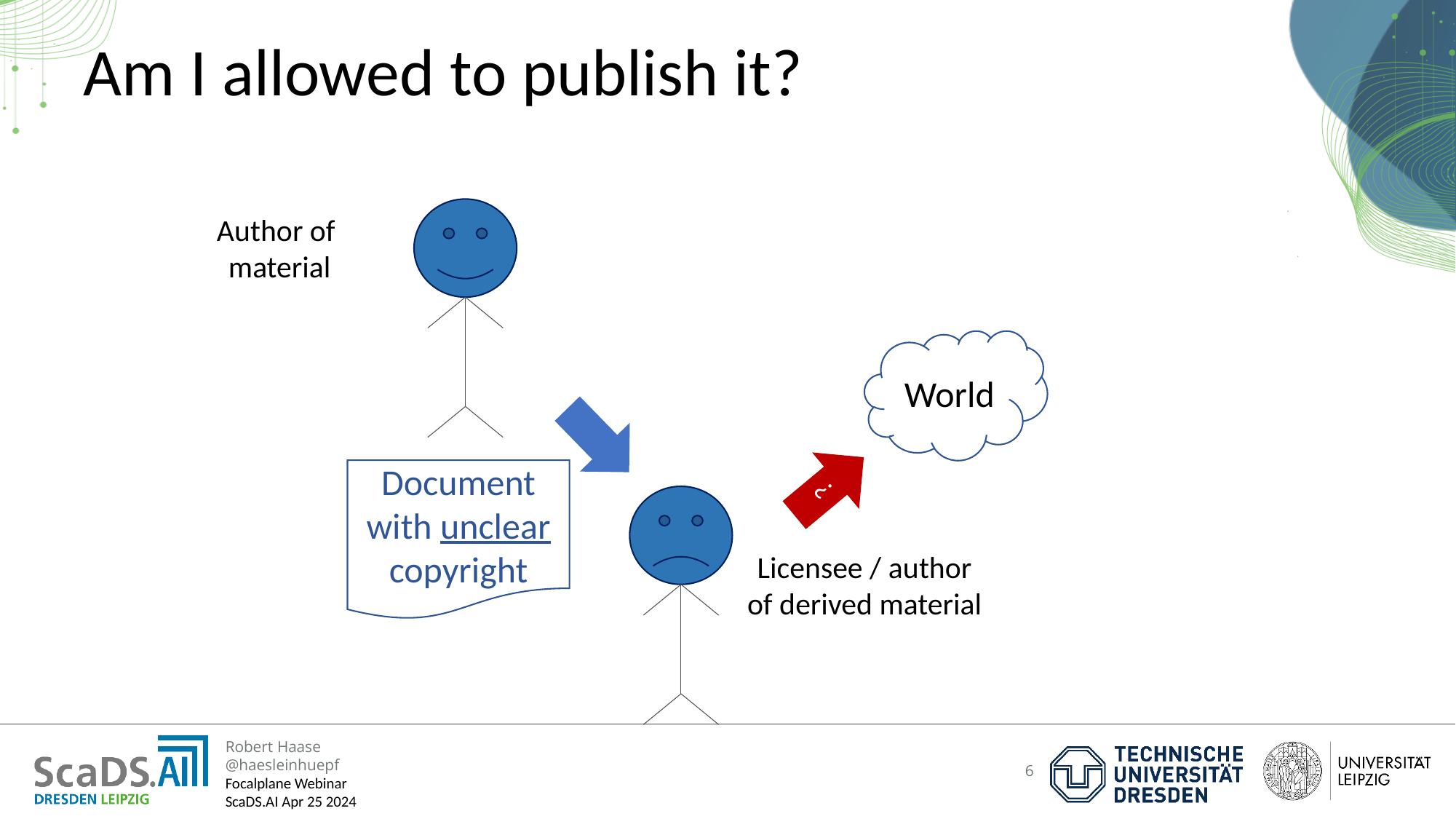

Am I allowed to publish it?

Author of
material
World

?
Document with unclear copyright

Licensee / author of derived material